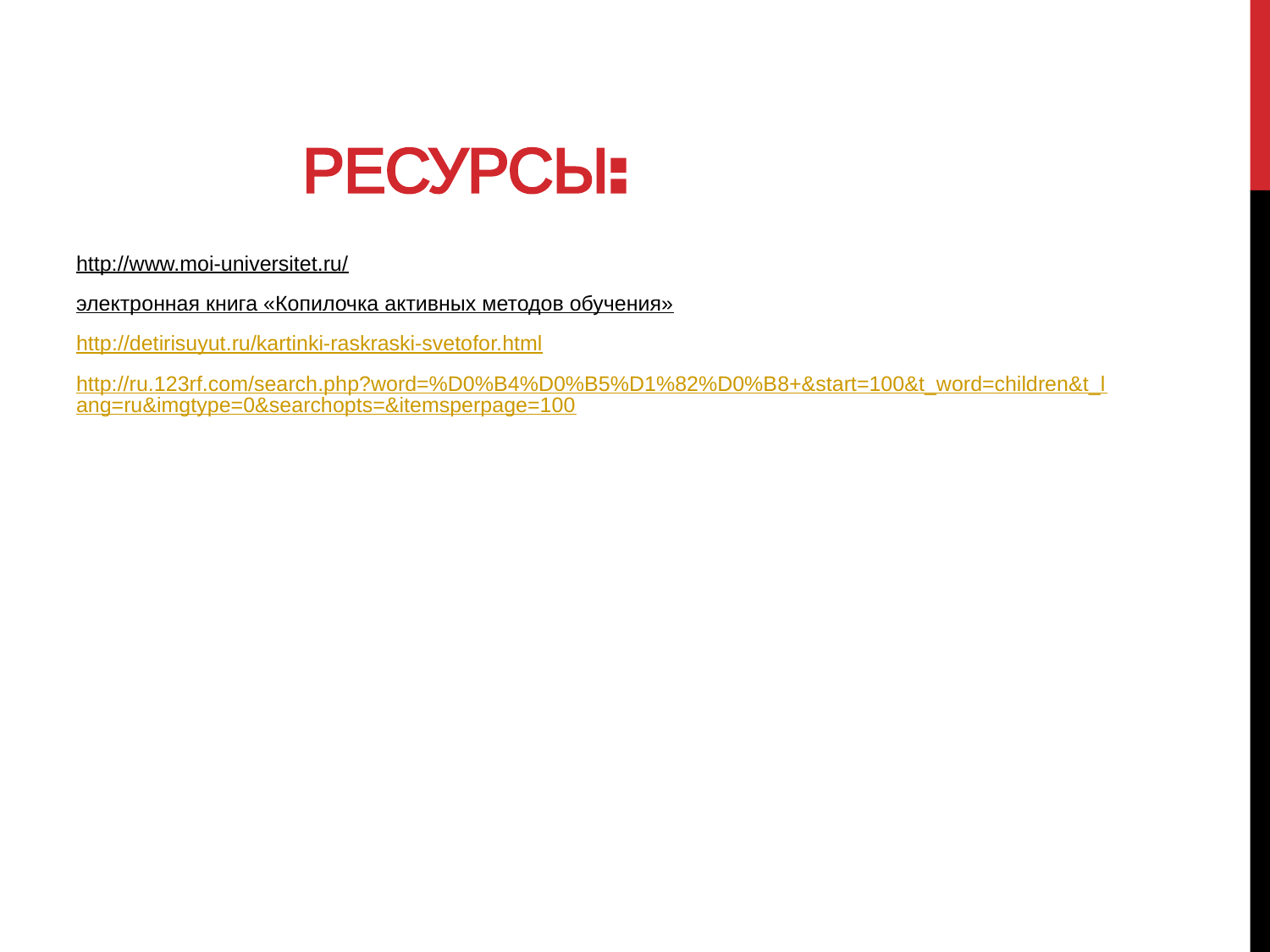

# Ресурсы:
http://www.moi-universitet.ru/
электронная книга «Копилочка активных методов обучения»
http://detirisuyut.ru/kartinki-raskraski-svetofor.html
http://ru.123rf.com/search.php?word=%D0%B4%D0%B5%D1%82%D0%B8+&start=100&t_word=children&t_lang=ru&imgtype=0&searchopts=&itemsperpage=100